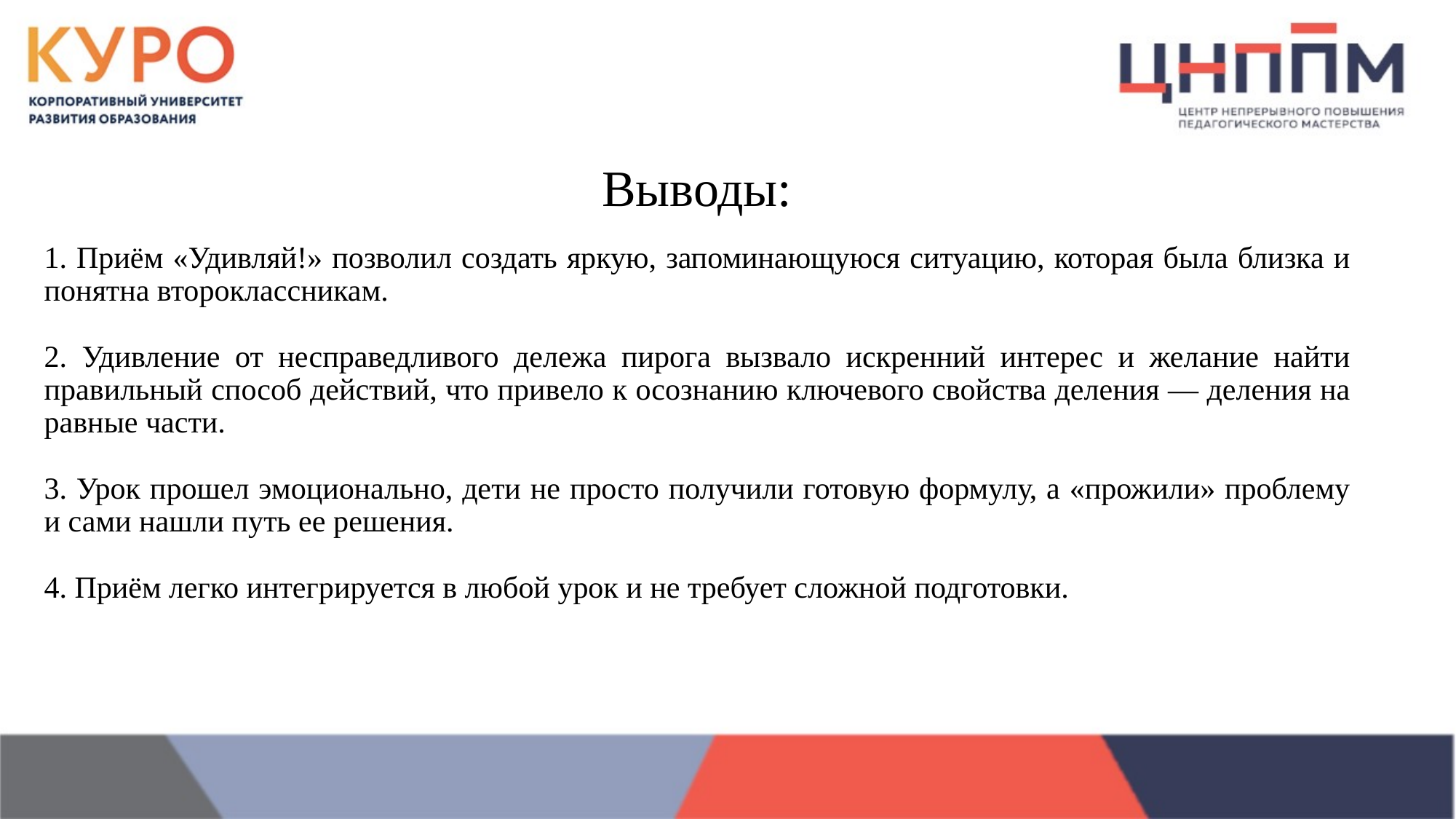

Выводы:

1. Приём «Удивляй!» позволил создать яркую, запоминающуюся ситуацию, которая была близка и понятна второклассникам.

2. Удивление от несправедливого дележа пирога вызвало искренний интерес и желание найти правильный способ действий, что привело к осознанию ключевого свойства деления — деления на равные части.

3. Урок прошел эмоционально, дети не просто получили готовую формулу, а «прожили» проблему и сами нашли путь ее решения.

4. Приём легко интегрируется в любой урок и не требует сложной подготовки.